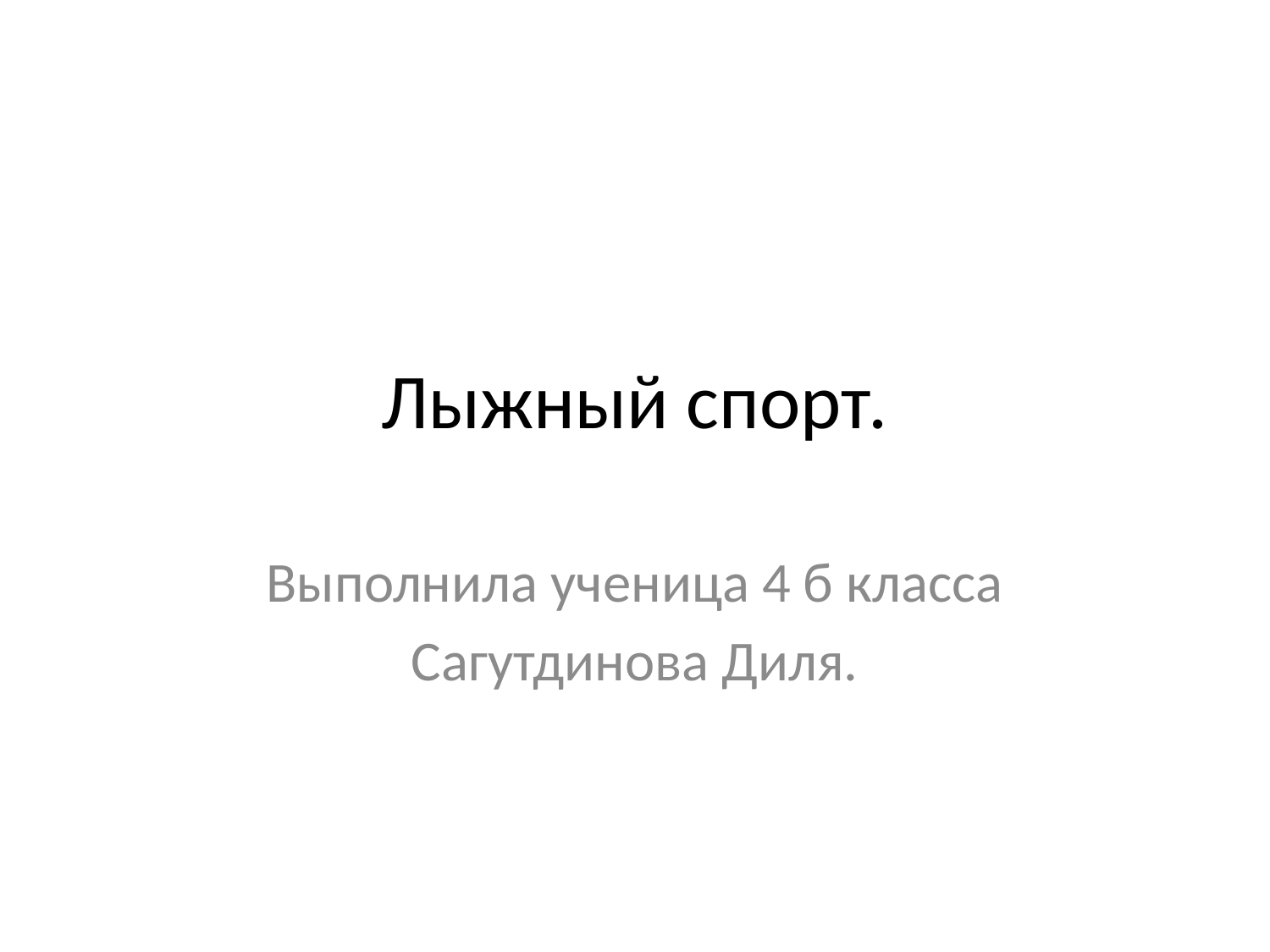

# Лыжный спорт.
Выполнила ученица 4 б класса
Сагутдинова Диля.